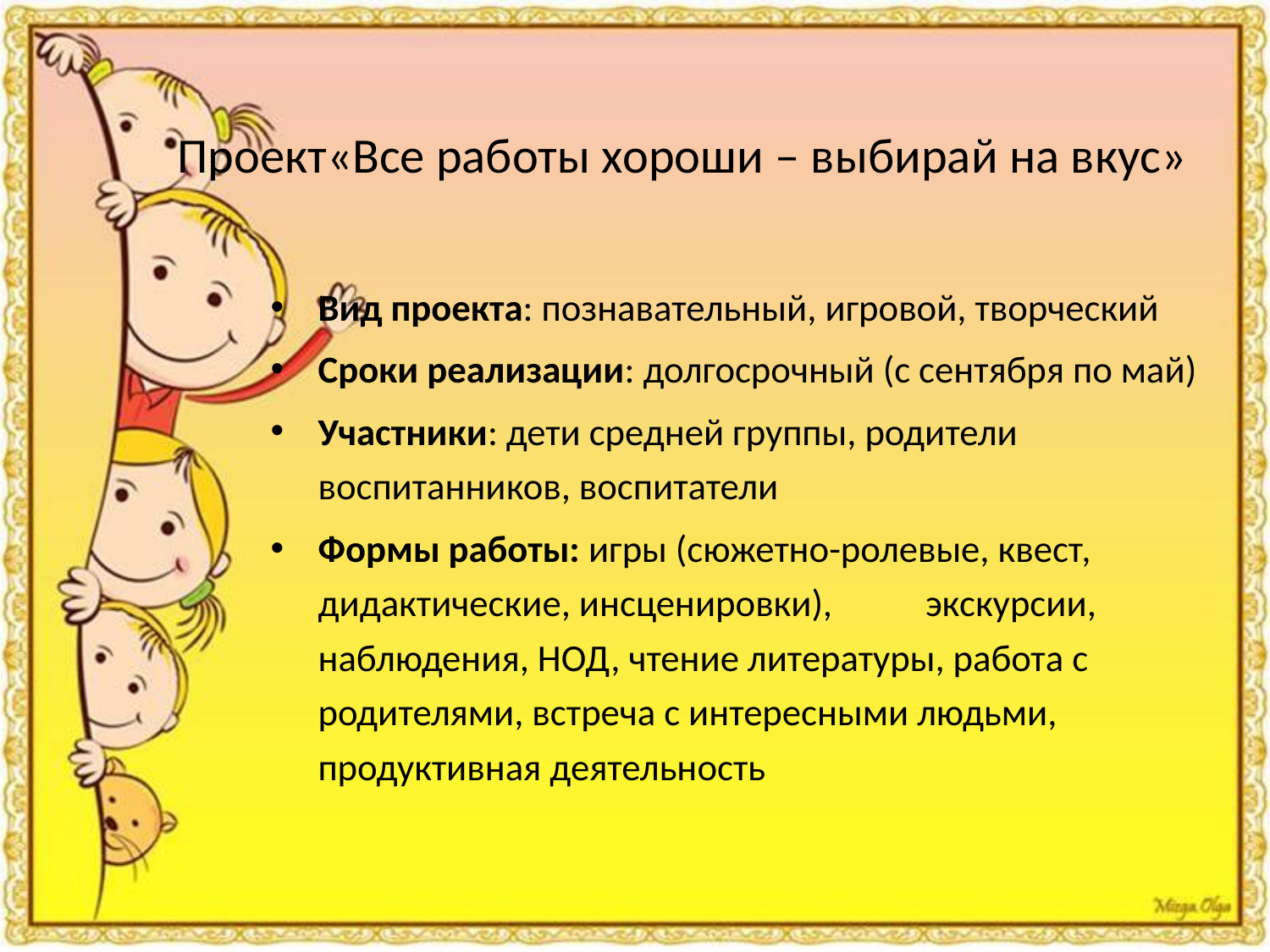

# Проект«Все работы хороши – выбирай на вкус»
Вид проекта: познавательный, игровой, творческий
Сроки реализации: долгосрочный (с сентября по май)
Участники: дети средней группы, родители воспитанников, воспитатели
Формы работы: игры (сюжетно-ролевые, квест, дидактические, инсценировки),           экскурсии, наблюдения, НОД, чтение литературы, работа с родителями, встреча с интересными людьми,  продуктивная деятельность